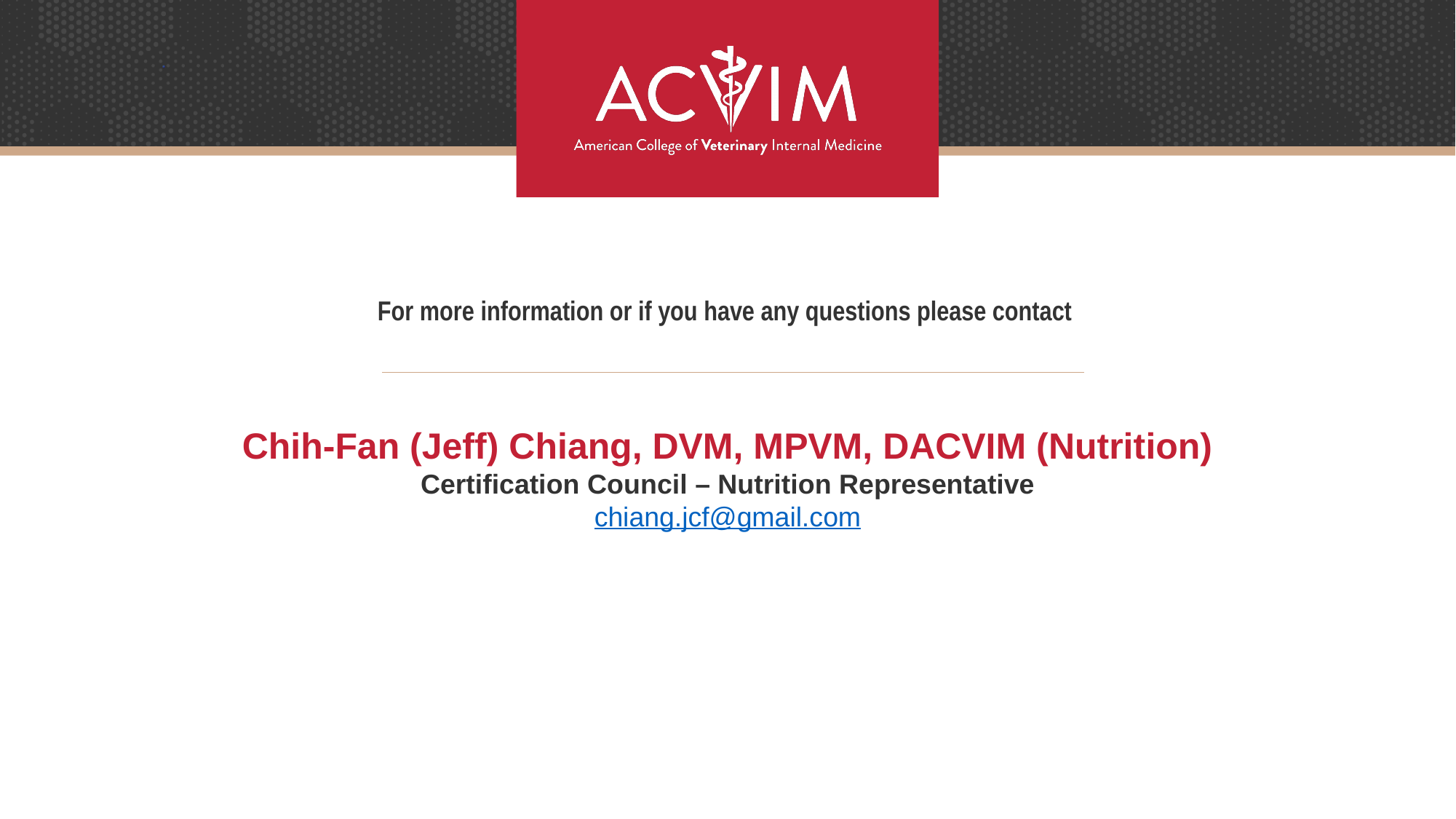

For more information or if you have any questions please contact
Chih-Fan (Jeff) Chiang, DVM, MPVM, DACVIM (Nutrition)
Certification Council – Nutrition Representative
chiang.jcf@gmail.com